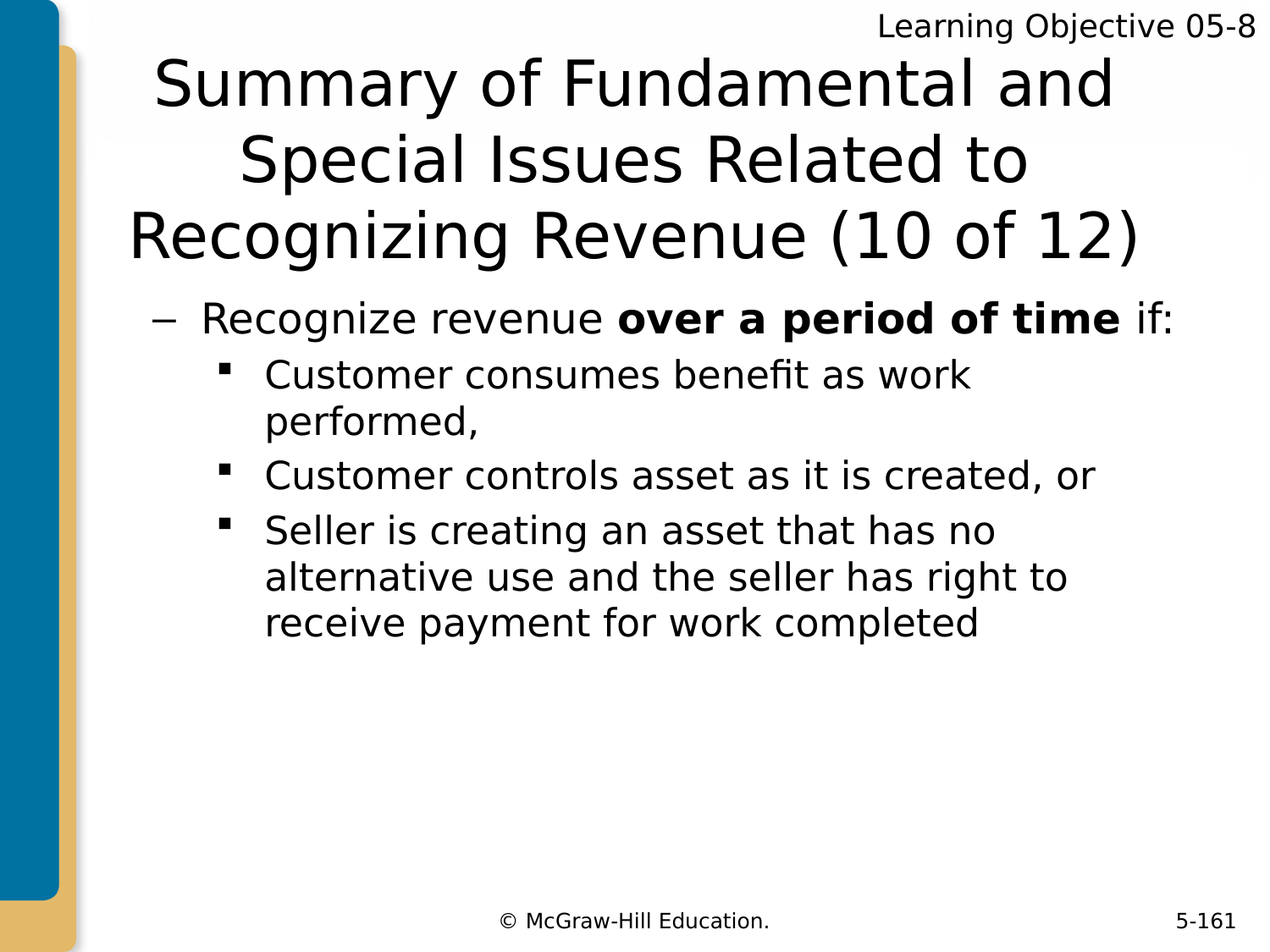

Learning Objective 05-8
# Summary of Fundamental and Special Issues Related to Recognizing Revenue (10 of 12)
Recognize revenue over a period of time if:
Customer consumes benefit as work performed,
Customer controls asset as it is created, or
Seller is creating an asset that has no alternative use and the seller has right to receive payment for work completed